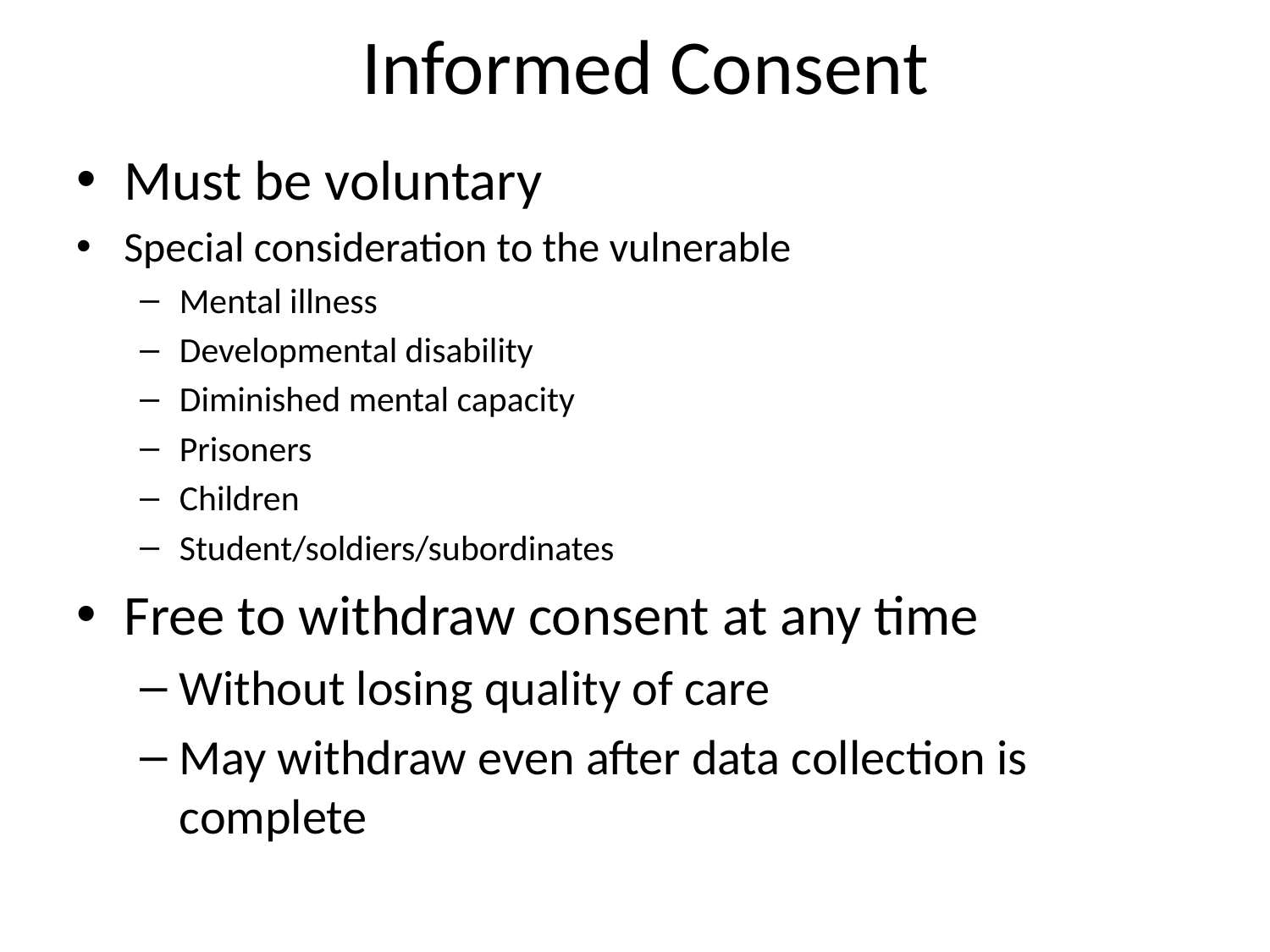

# Informed Consent
Must be voluntary
Special consideration to the vulnerable
Mental illness
Developmental disability
Diminished mental capacity
Prisoners
Children
Student/soldiers/subordinates
Free to withdraw consent at any time
Without losing quality of care
May withdraw even after data collection is complete